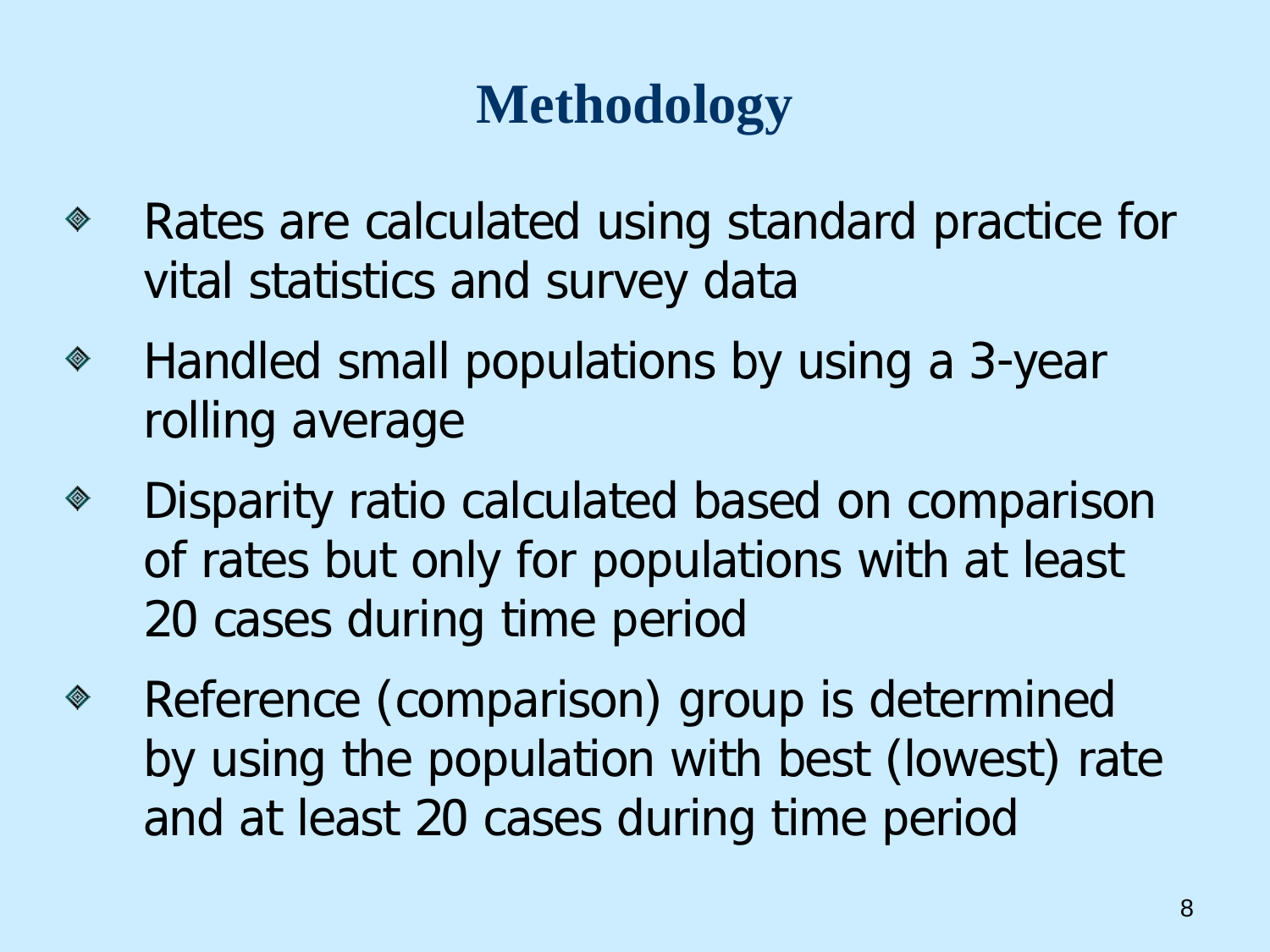

# Methodology
Rates are calculated using standard practice for vital statistics and survey data
Handled small populations by using a 3-year rolling average
Disparity ratio calculated based on comparison of rates but only for populations with at least 20 cases during time period
Reference (comparison) group is determined by using the population with best (lowest) rate and at least 20 cases during time period

8